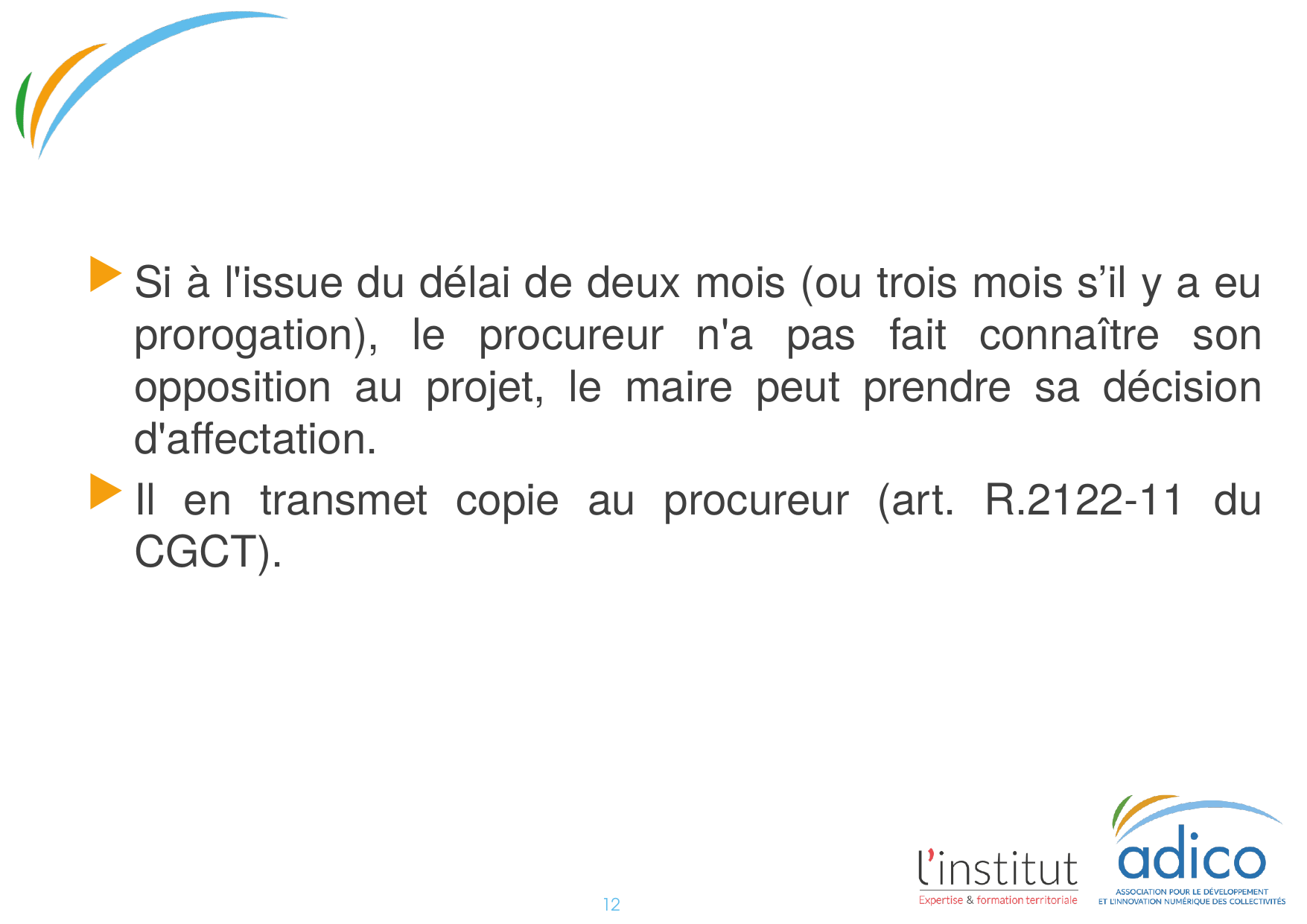

#

Si à l'issue du délai de deux mois (ou trois mois s’il y a eu prorogation), le procureur n'a pas fait connaître son opposition au projet, le maire peut prendre sa décision d'affectation.
Il en transmet copie au procureur (art. R.2122-11 du CGCT).